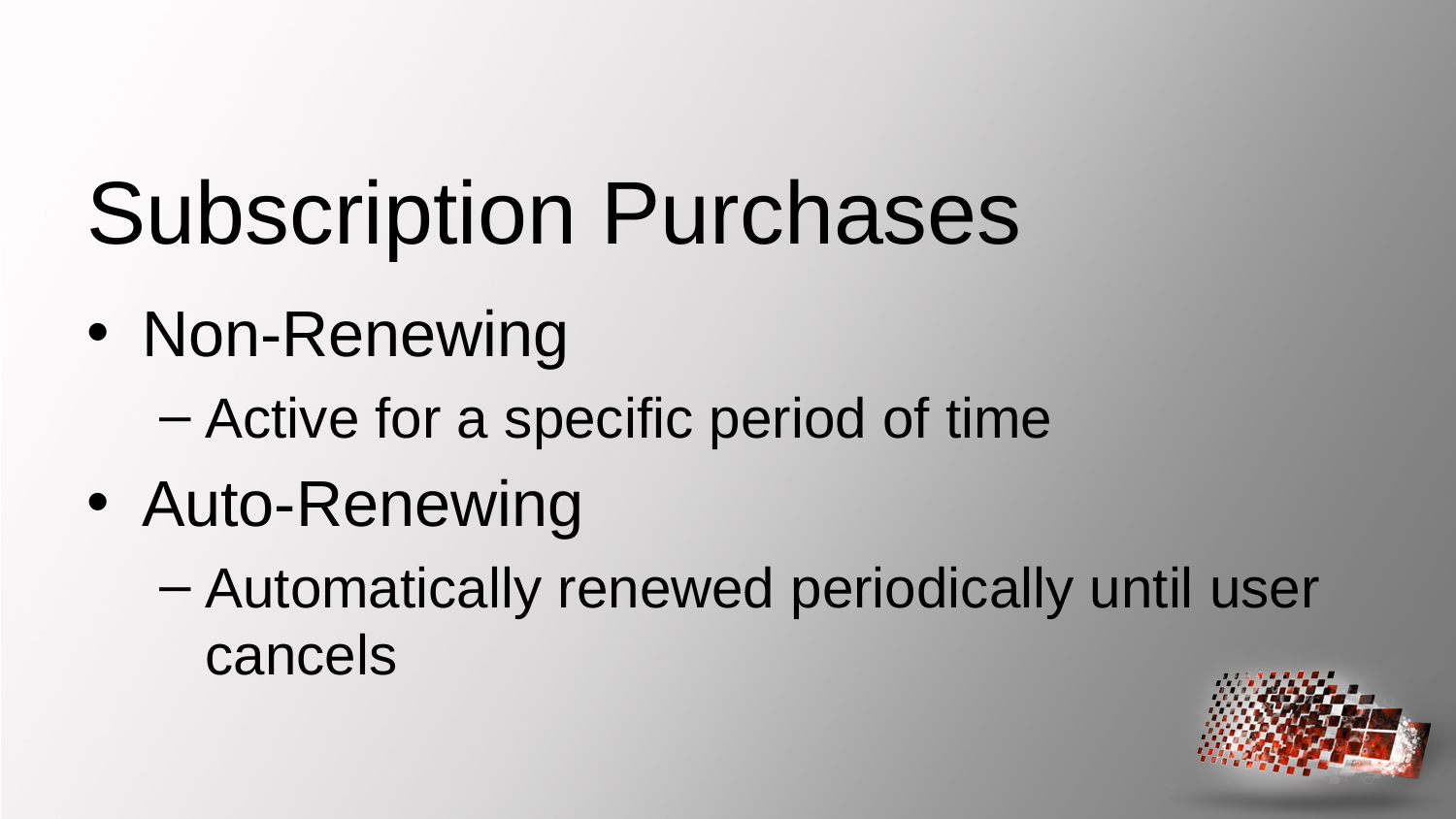

# Subscription Purchases
Non-Renewing
Active for a specific period of time
Auto-Renewing
Automatically renewed periodically until user cancels